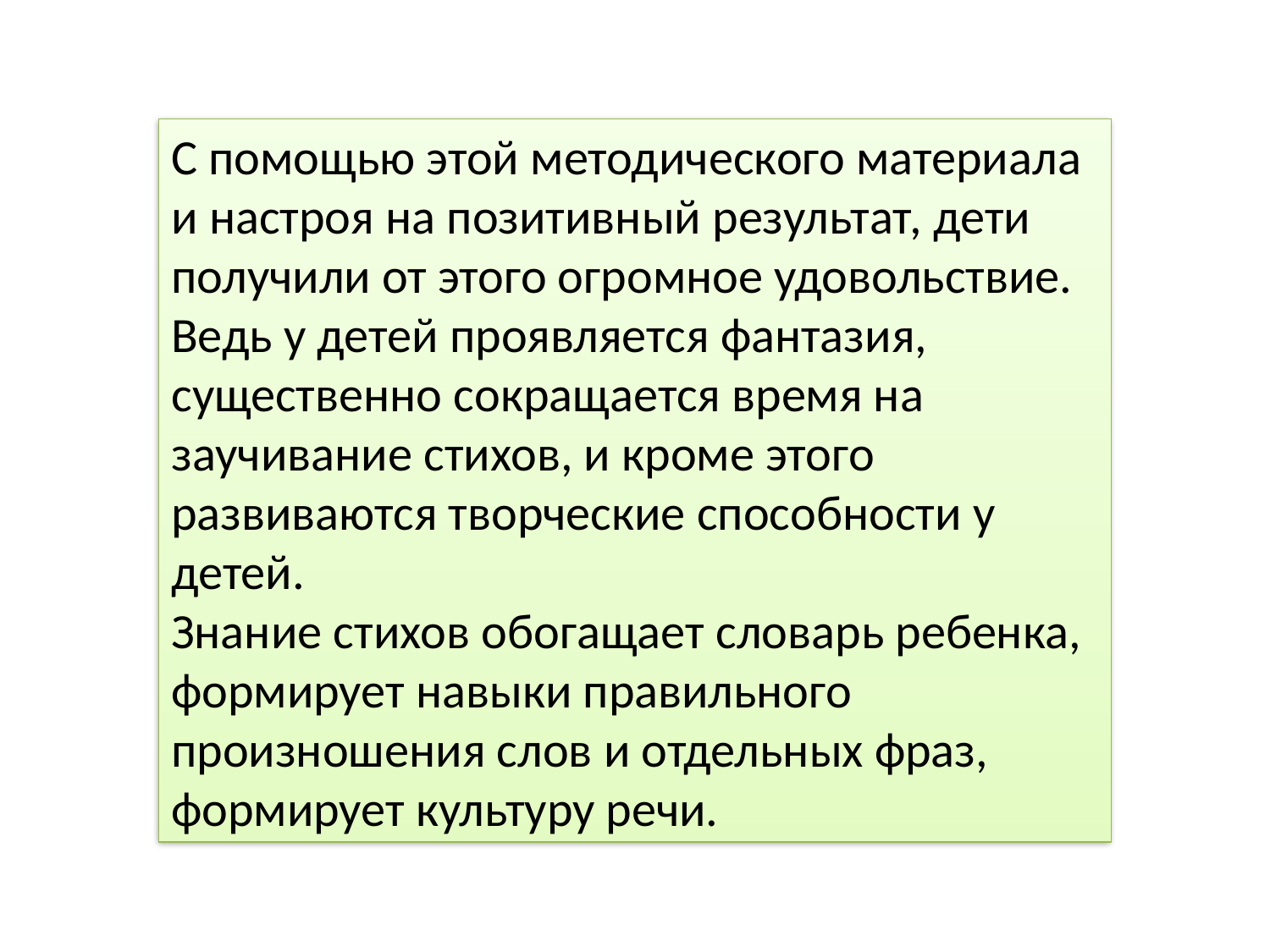

С помощью этой методического материала и настроя на позитивный результат, дети получили от этого огромное удовольствие. Ведь у детей проявляется фантазия, существенно сокращается время на заучивание стихов, и кроме этого развиваются творческие способности у детей.
Знание стихов обогащает словарь ребенка, формирует навыки правильного произношения слов и отдельных фраз, формирует культуру речи.